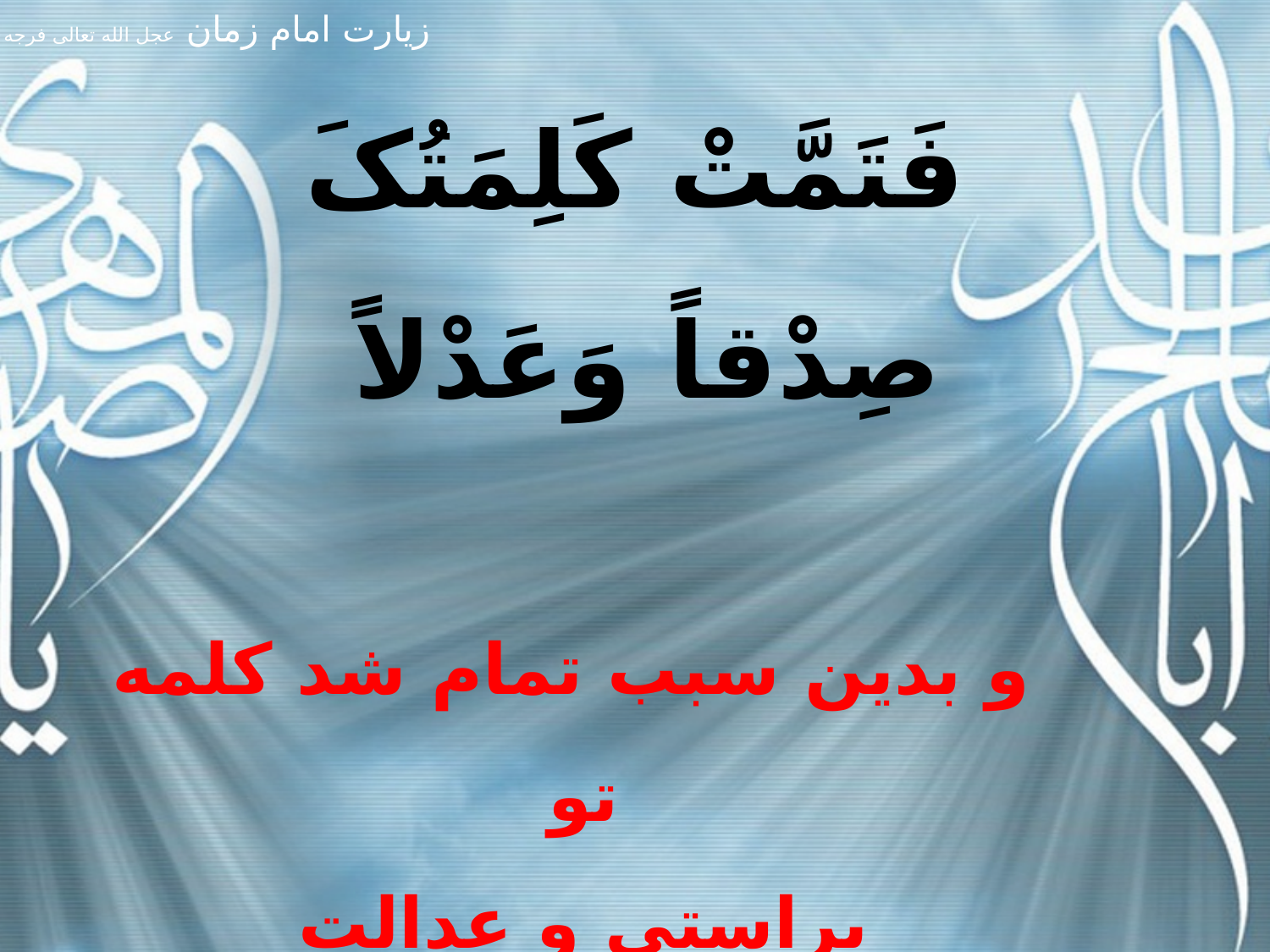

فَتَمَّتْ کَلِمَتُکَ
صِدْقاً وَعَدْلاً
و بدين سبب تمام شد کلمه تو
براستى و عدالت